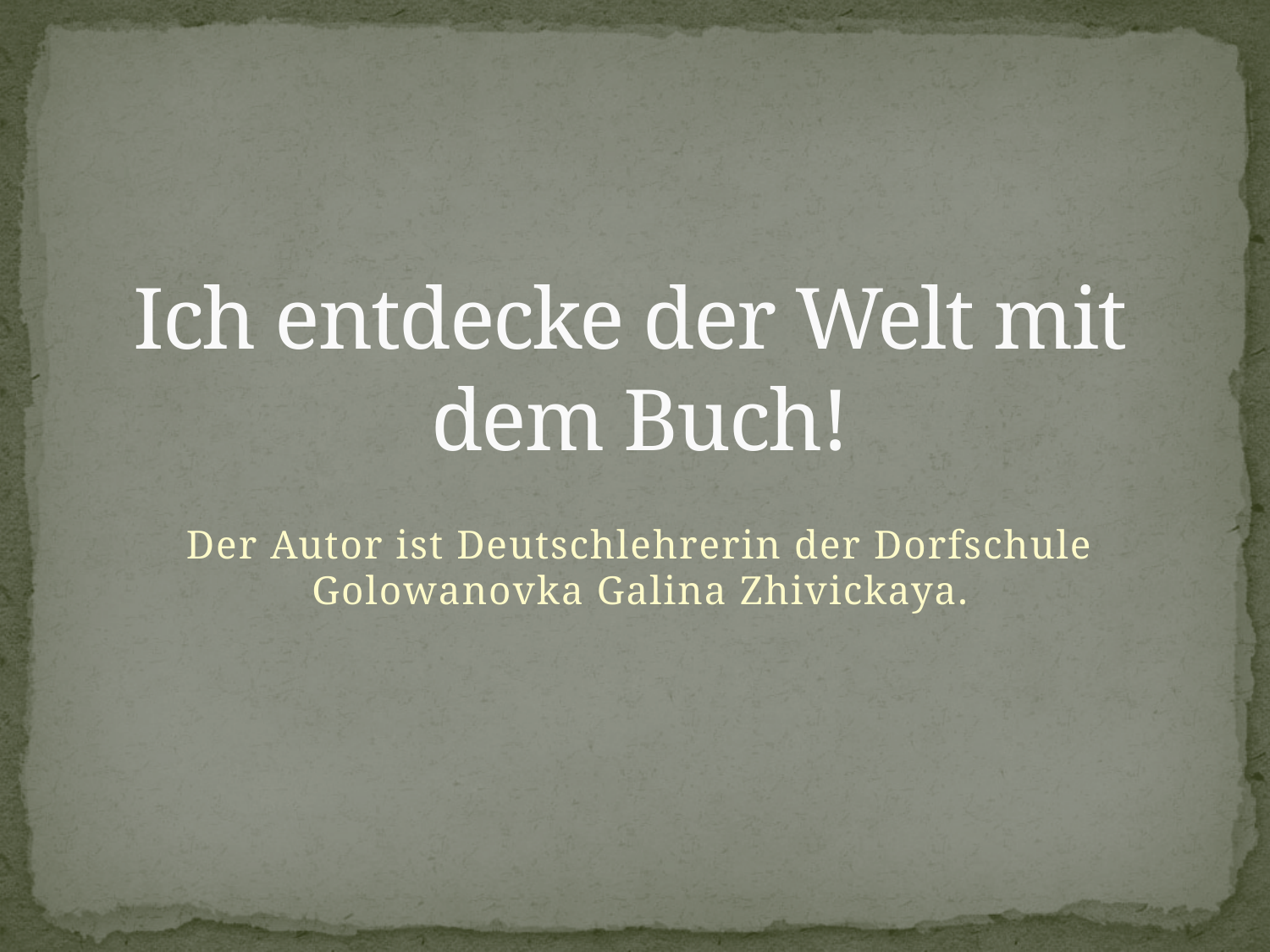

# Ich entdecke der Welt mit dem Buch!
Der Autor ist Deutschlehrerin der Dorfschule Golowanovka Galina Zhivickaya.